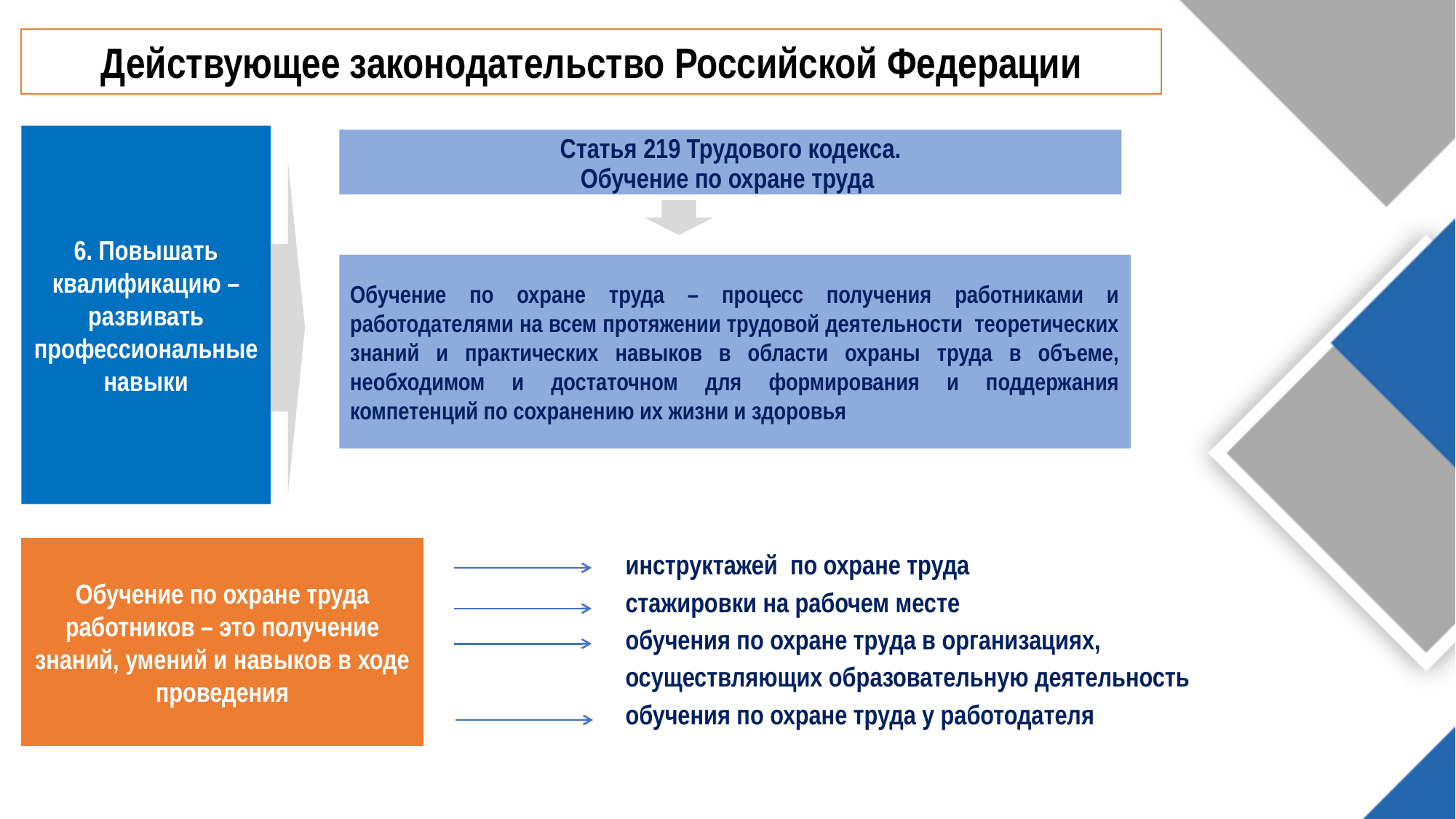

Действующее законодательство Российской Федерации

6. Повышать квалификацию – развивать профессиональные навыки
Статья 219 Трудового кодекса.
Обучение по охране труда

Обучение по охране труда – процесс получения работниками и работодателями на всем протяжении трудовой деятельности  теоретических знаний и практических навыков в области охраны труда в объеме, необходимом и достаточном для формирования и поддержания компетенций по сохранению их жизни и здоровья

Обучение по охране труда работников – это получение знаний, умений и навыков в ходе проведения

инструктажей  по охране труда
стажировки на рабочем месте
обучения по охране труда в организациях, осуществляющих образовательную деятельность
обучения по охране труда у работодателя